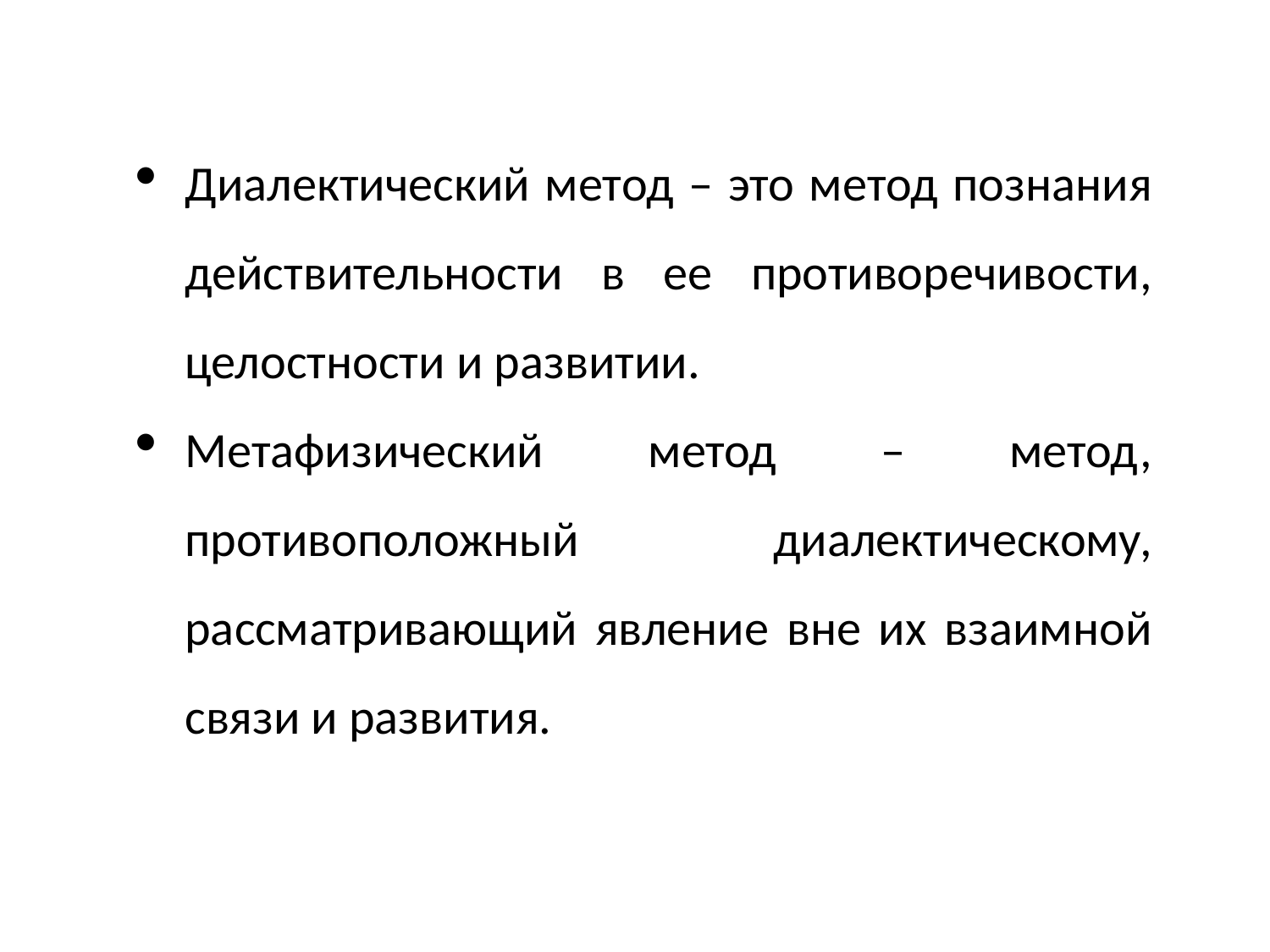

Диалектический метод – это метод познания действительности в ее противоречивости, целостности и развитии.
Метафизический метод – метод, противоположный диалектическому, рассматривающий явление вне их взаимной связи и развития.